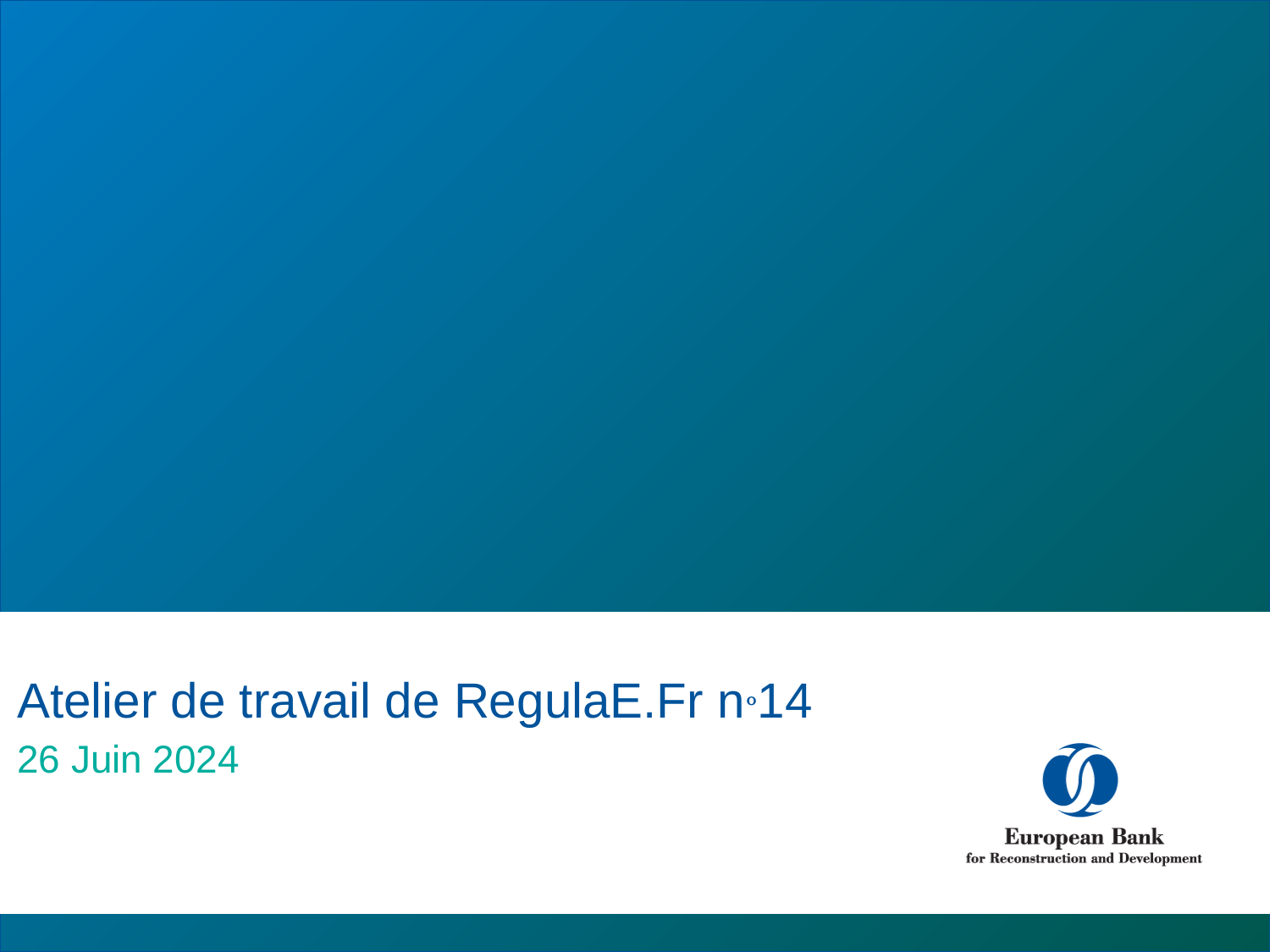

Atelier de travail de RegulaE.Fr n°14

26 Juin 2024